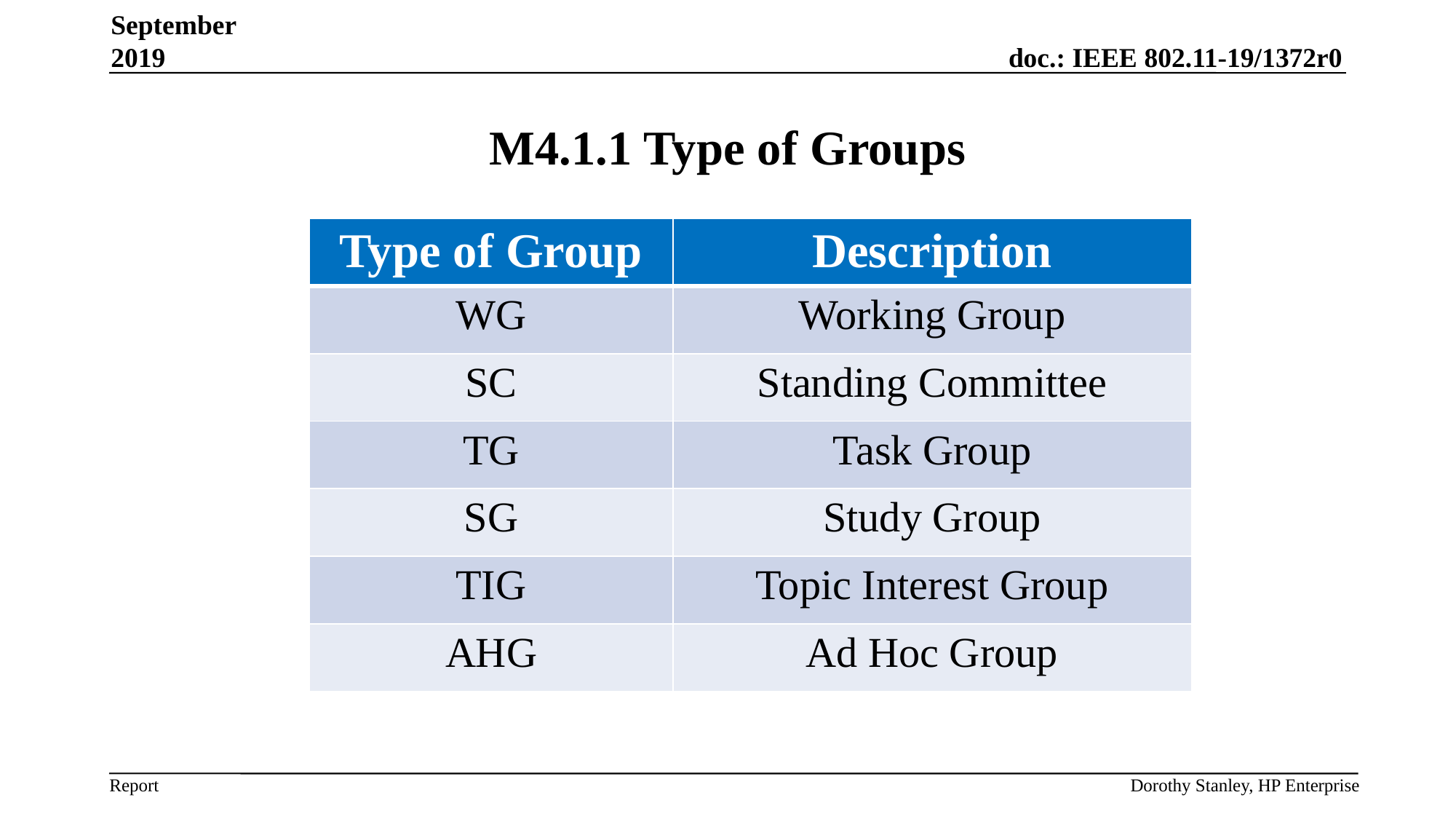

September 2019
# M4.1.1 Type of Groups
| Type of Group | Description |
| --- | --- |
| WG | Working Group |
| SC | Standing Committee |
| TG | Task Group |
| SG | Study Group |
| TIG | Topic Interest Group |
| AHG | Ad Hoc Group |
Dorothy Stanley, HP Enterprise